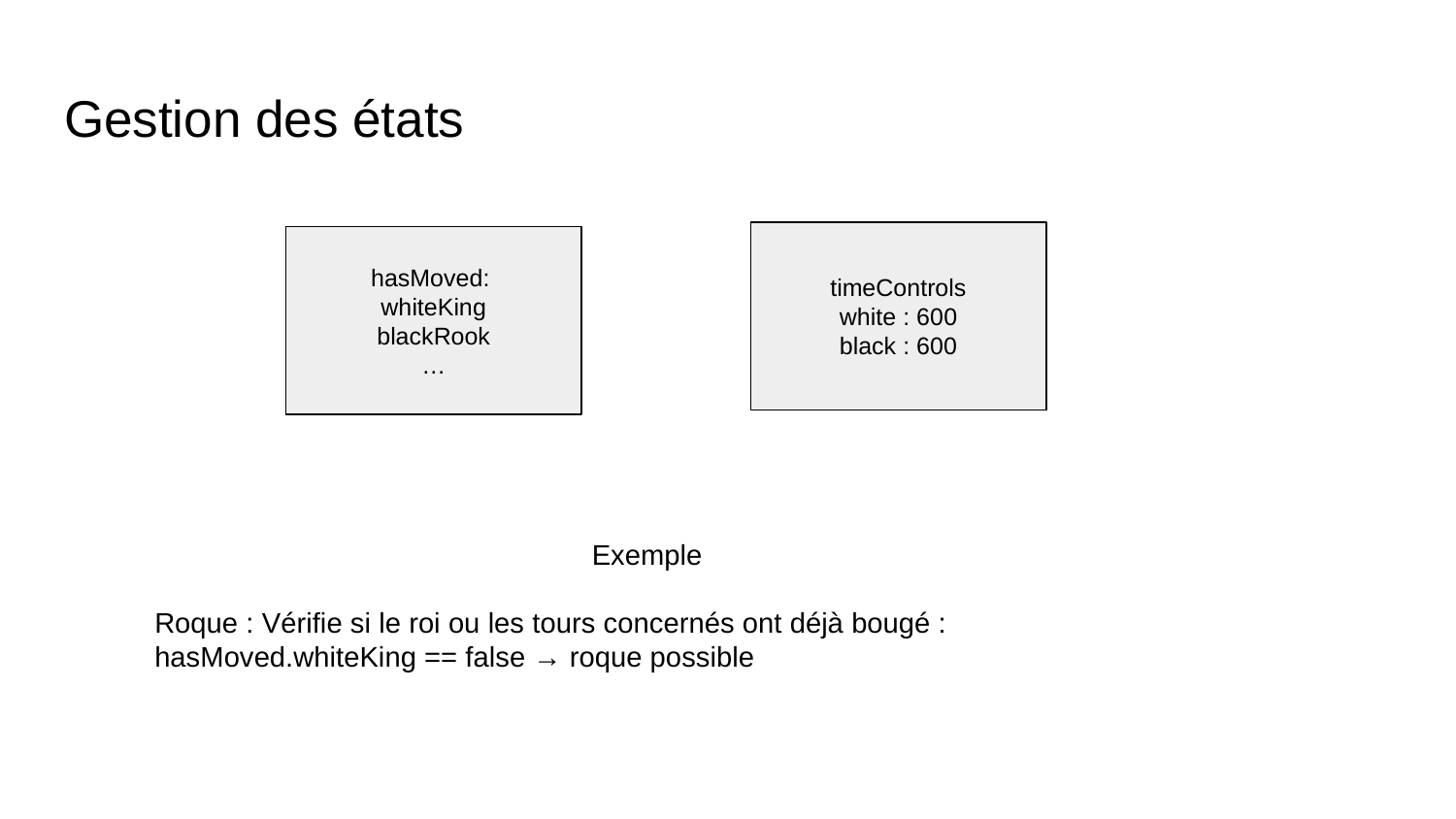

# Gestion des états
timeControls
white : 600
black : 600
hasMoved:
whiteKing
blackRook
…
Exemple

Roque : Vérifie si le roi ou les tours concernés ont déjà bougé : hasMoved.whiteKing == false → roque possible